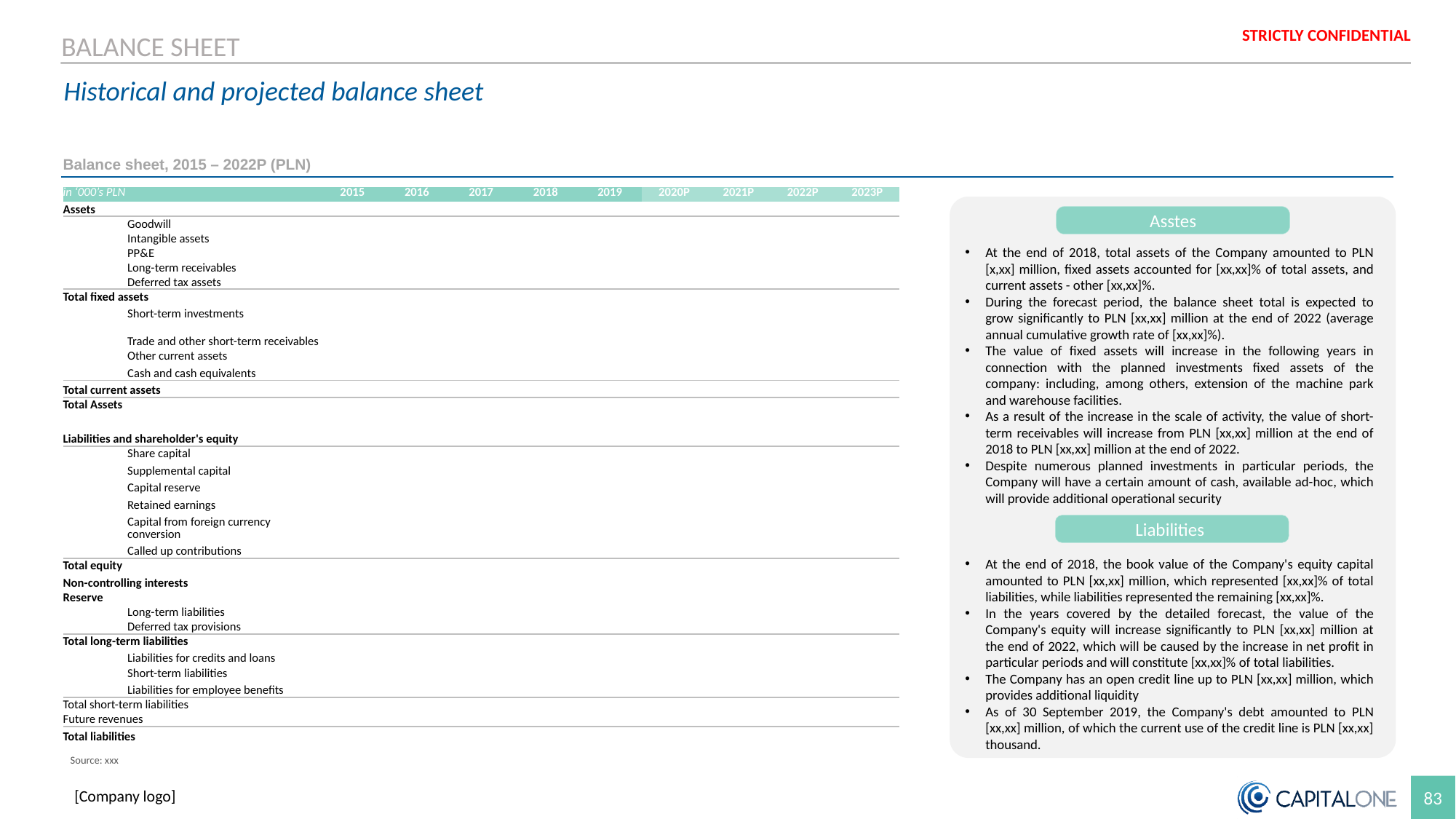

BALANCE SHEET
Historical and projected balance sheet
Balance sheet, 2015 – 2022P (PLN)
| in ‘000’s PLN |  |  |  | 2015 | 2016 | 2017 | 2018 | 2019 | 2020P | 2021P | 2022P | 2023P |
| --- | --- | --- | --- | --- | --- | --- | --- | --- | --- | --- | --- | --- |
| Assets |  |  |  |  |  |  |  |  |  |  |  |  |
|  | Goodwill |  |  |  |  |  |  |  |  |  |  |  |
|  | Intangible assets |  |  |  |  |  |  |  |  |  |  |  |
|  | PP&E |  |  |  |  |  |  |  |  |  |  |  |
|  | Long-term receivables |  |  |  |  |  |  |  |  |  |  |  |
|  | Deferred tax assets |  |  |  |  |  |  |  |  |  |  |  |
| Total fixed assets |  |  |  |  |  |  |  |  |  |  |  |  |
|  | Short-term investments |  |  |  |  |  |  |  |  |  |  |  |
|  | Trade and other short-term receivables |  |  |  |  |  |  |  |  |  |  |  |
|  | Other current assets |  |  |  |  |  |  |  |  |  |  |  |
|  | Cash and cash equivalents |  |  |  |  |  |  |  |  |  |  |  |
| Total current assets |  |  |  |  |  |  |  |  |  |  |  |  |
| Total Assets |  |  |  |  |  |  |  |  |  |  |  |  |
|  |  |  |  |  |  |  |  |  |  |  |  |  |
| Liabilities and shareholder's equity |  |  |  |  |  |  |  |  |  |  |  |  |
|  | Share capital |  |  |  |  |  |  |  |  |  |  |  |
|  | Supplemental capital |  |  |  |  |  |  |  |  |  |  |  |
|  | Capital reserve |  |  |  |  |  |  |  |  |  |  |  |
|  | Retained earnings |  |  |  |  |  |  |  |  |  |  |  |
|  | Capital from foreign currency conversion |  |  |  |  |  |  |  |  |  |  |  |
|  | Called up contributions |  |  |  |  |  |  |  |  |  |  |  |
| Total equity |  |  |  |  |  |  |  |  |  |  |  |  |
| Non-controlling interests |  |  |  |  |  |  |  |  |  |  |  |  |
| Reserve |  |  |  |  |  |  |  |  |  |  |  |  |
|  | Long-term liabilities |  |  |  |  |  |  |  |  |  |  |  |
|  | Deferred tax provisions |  |  |  |  |  |  |  |  |  |  |  |
| Total long-term liabilities |  |  |  |  |  |  |  |  |  |  |  |  |
|  | Liabilities for credits and loans |  |  |  |  |  |  |  |  |  |  |  |
|  | Short-term liabilities |  |  |  |  |  |  |  |  |  |  |  |
|  | Liabilities for employee benefits |  |  |  |  |  |  |  |  |  |  |  |
| Total short-term liabilities |  |  |  |  |  |  |  |  |  |  |  |  |
| Future revenues |  |  |  |  |  |  |  |  |  |  |  |  |
| Total liabilities |  |  |  |  |  |  |  |  |  |  |  |  |

Asstes
At the end of 2018, total assets of the Company amounted to PLN [x,xx] million, fixed assets accounted for [xx,xx]% of total assets, and current assets - other [xx,xx]%.
During the forecast period, the balance sheet total is expected to grow significantly to PLN [xx,xx] million at the end of 2022 (average annual cumulative growth rate of [xx,xx]%).
The value of fixed assets will increase in the following years in connection with the planned investments fixed assets of the company: including, among others, extension of the machine park and warehouse facilities.
As a result of the increase in the scale of activity, the value of short-term receivables will increase from PLN [xx,xx] million at the end of 2018 to PLN [xx,xx] million at the end of 2022.
Despite numerous planned investments in particular periods, the Company will have a certain amount of cash, available ad-hoc, which will provide additional operational security

Liabilities
At the end of 2018, the book value of the Company's equity capital amounted to PLN [xx,xx] million, which represented [xx,xx]% of total liabilities, while liabilities represented the remaining [xx,xx]%.
In the years covered by the detailed forecast, the value of the Company's equity will increase significantly to PLN [xx,xx] million at the end of 2022, which will be caused by the increase in net profit in particular periods and will constitute [xx,xx]% of total liabilities.
The Company has an open credit line up to PLN [xx,xx] million, which provides additional liquidity
As of 30 September 2019, the Company's debt amounted to PLN [xx,xx] million, of which the current use of the credit line is PLN [xx,xx] thousand.

Source: xxx